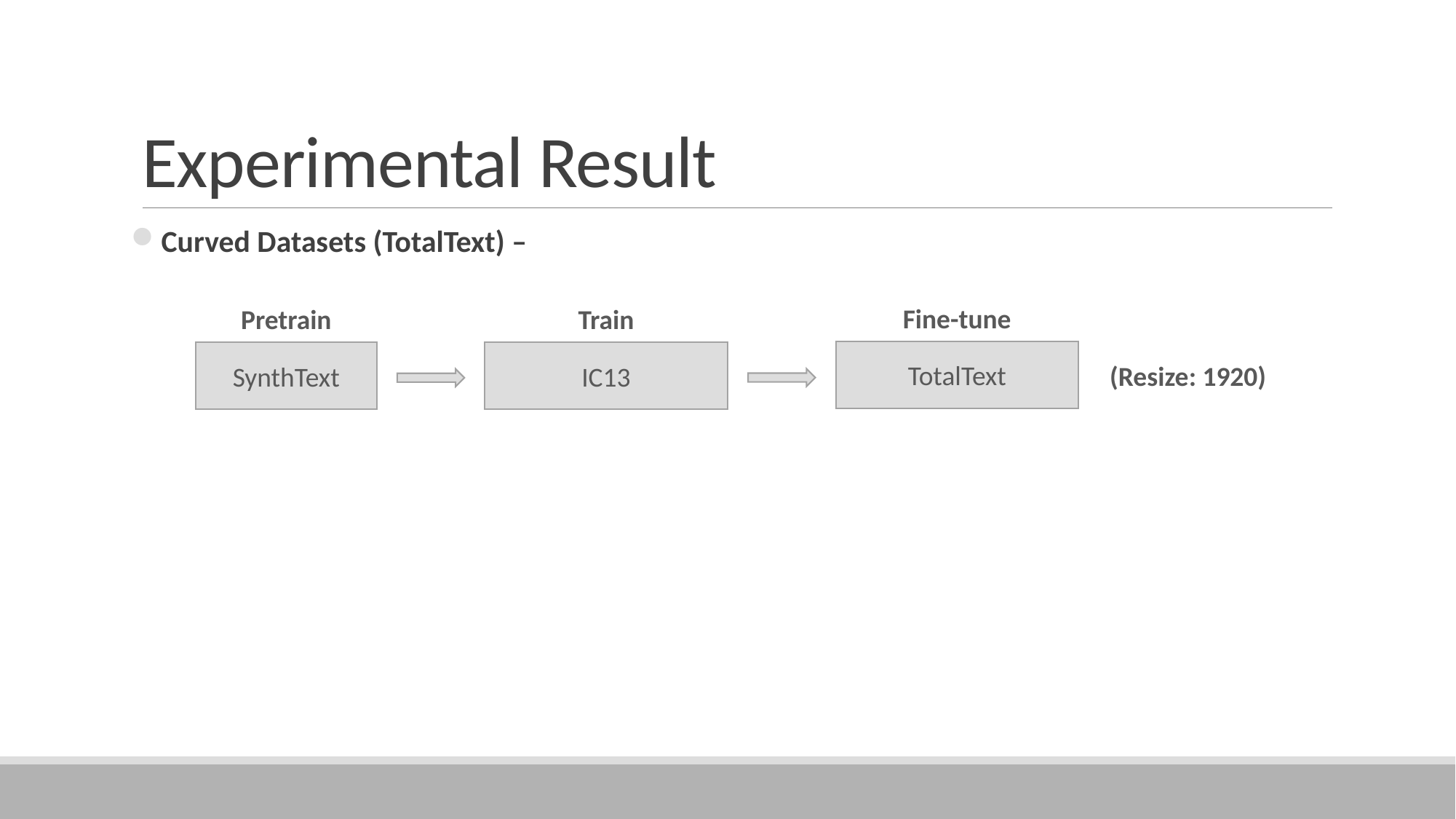

# Experimental Result
Curved Datasets (TotalText) –

Fine-tune
Pretrain
Train
TotalText
SynthText
IC13
(Resize: 1920)